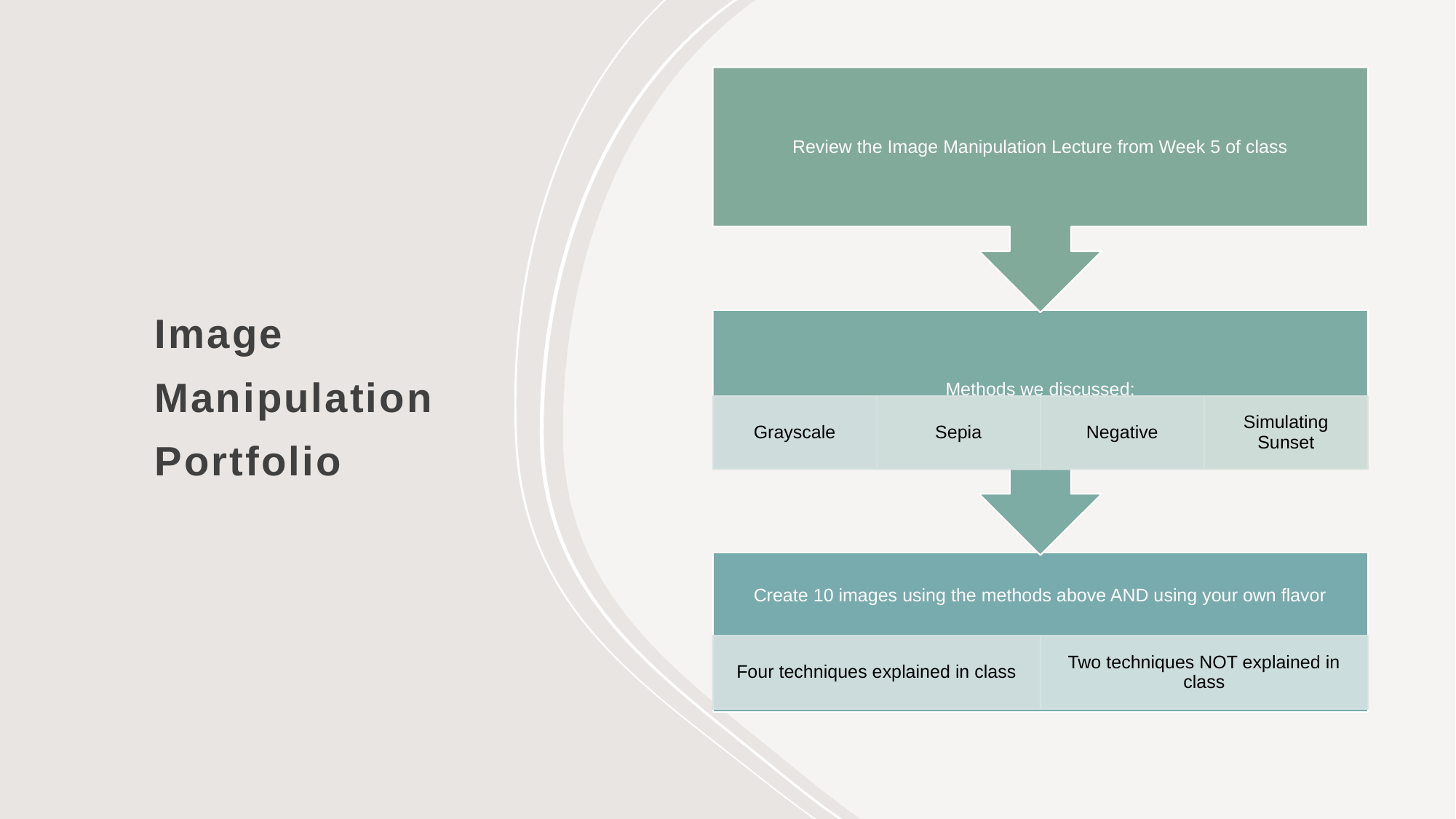

Create 10 images using the methods above AND using your own flavor
Four techniques explained in class
Two techniques NOT explained in class
Methods we discussed:
Grayscale
Sepia
Negative
Simulating Sunset
Review the Image Manipulation Lecture from Week 5 of class
# Image Manipulation Portfolio